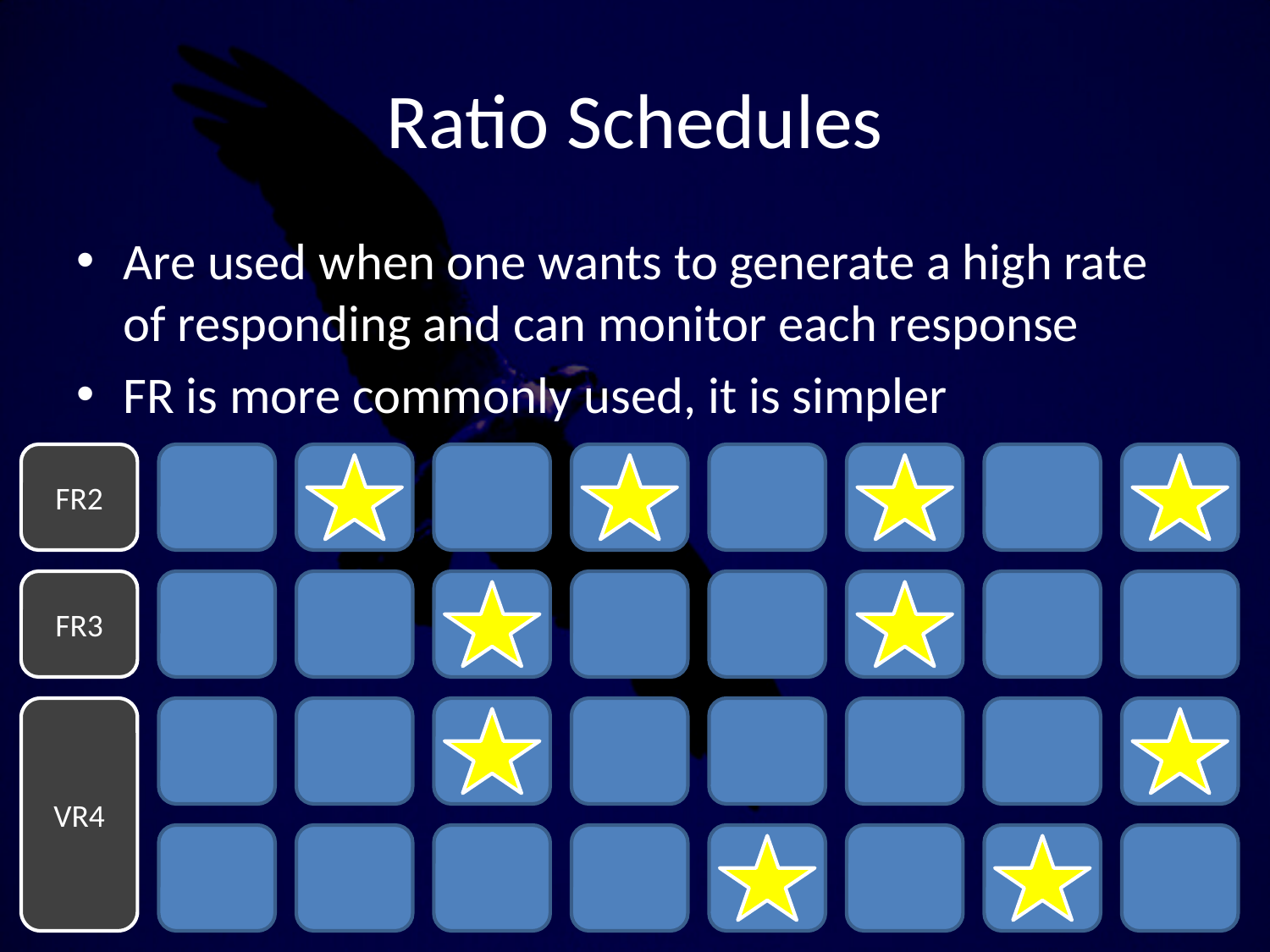

# Ratio Schedules
Are used when one wants to generate a high rate of responding and can monitor each response
FR is more commonly used, it is simpler
FR2

FR3

VR4